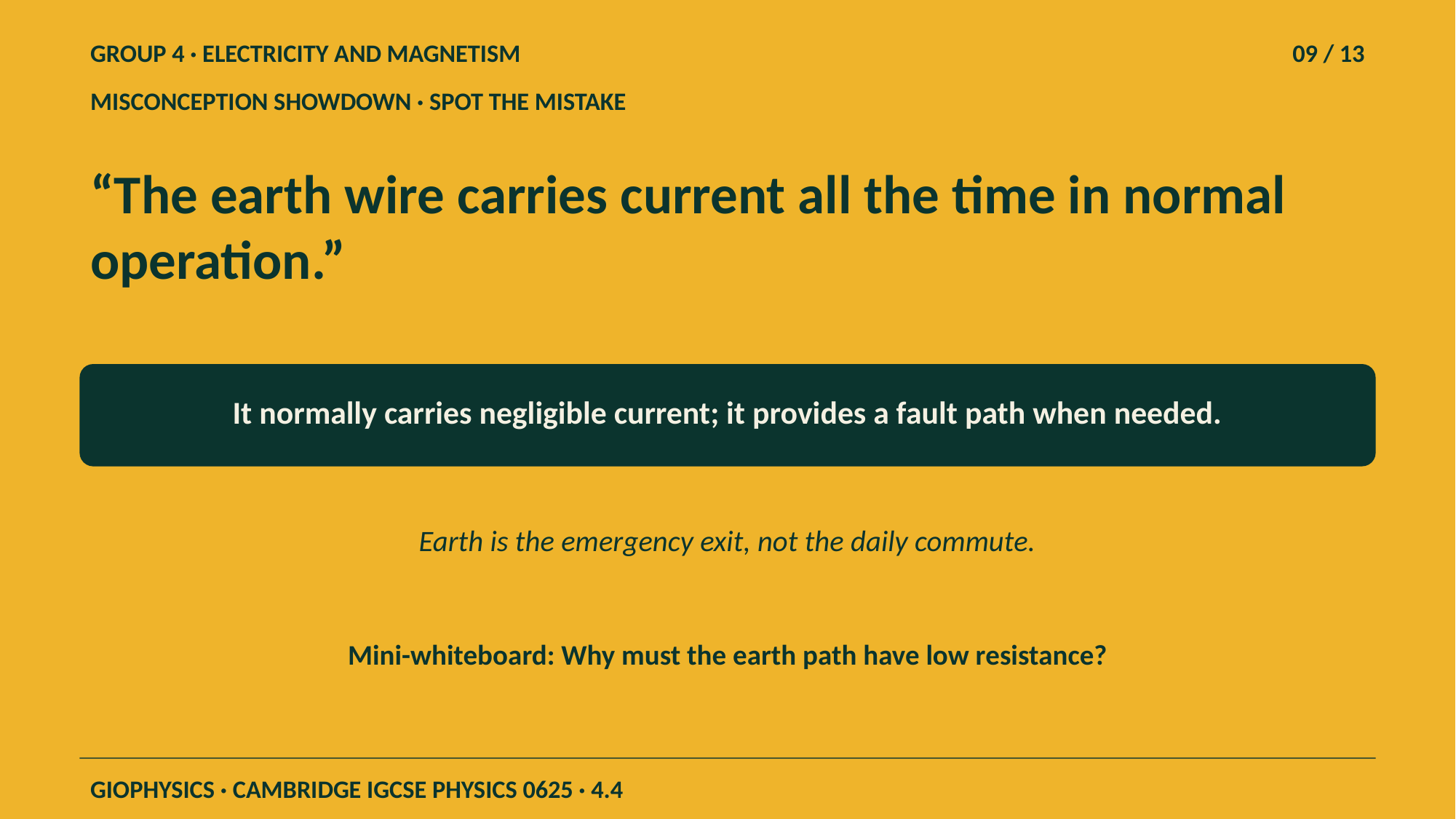

GROUP 4 · ELECTRICITY AND MAGNETISM
09 / 13
MISCONCEPTION SHOWDOWN · SPOT THE MISTAKE
“The earth wire carries current all the time in normal operation.”

It normally carries negligible current; it provides a fault path when needed.
Earth is the emergency exit, not the daily commute.
Mini-whiteboard: Why must the earth path have low resistance?

GIOPHYSICS · CAMBRIDGE IGCSE PHYSICS 0625 · 4.4